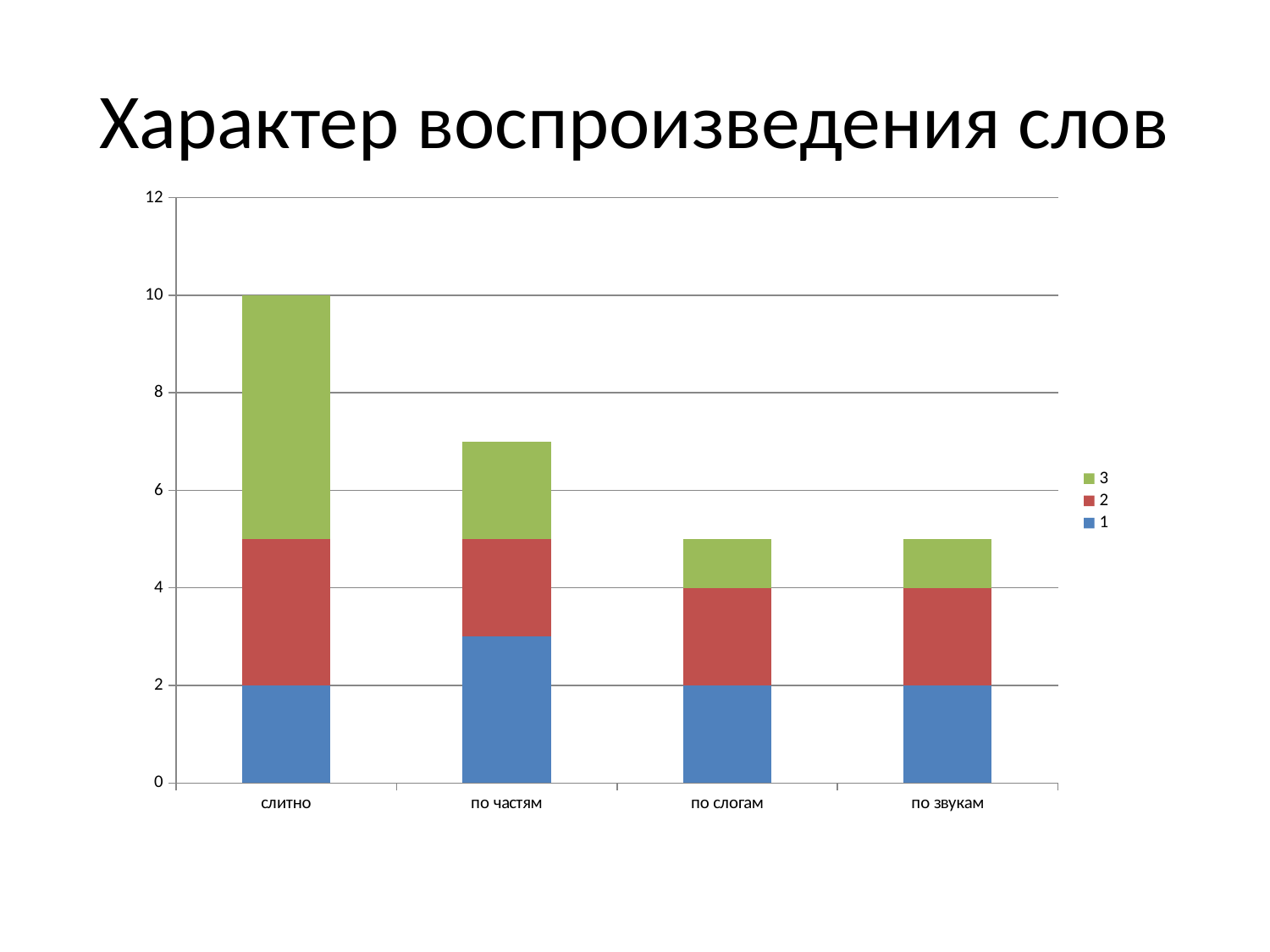

# Характер воспроизведения слов

### Chart

| Category | 1 | 2 | 3 |
|---|---|---|---|
| слитно | 2.0 | 3.0 | 5.0 |
| по частям | 3.0 | 2.0 | 2.0 |
| по слогам | 2.0 | 2.0 | 1.0 |
| по звукам | 2.0 | 2.0 | 1.0 |